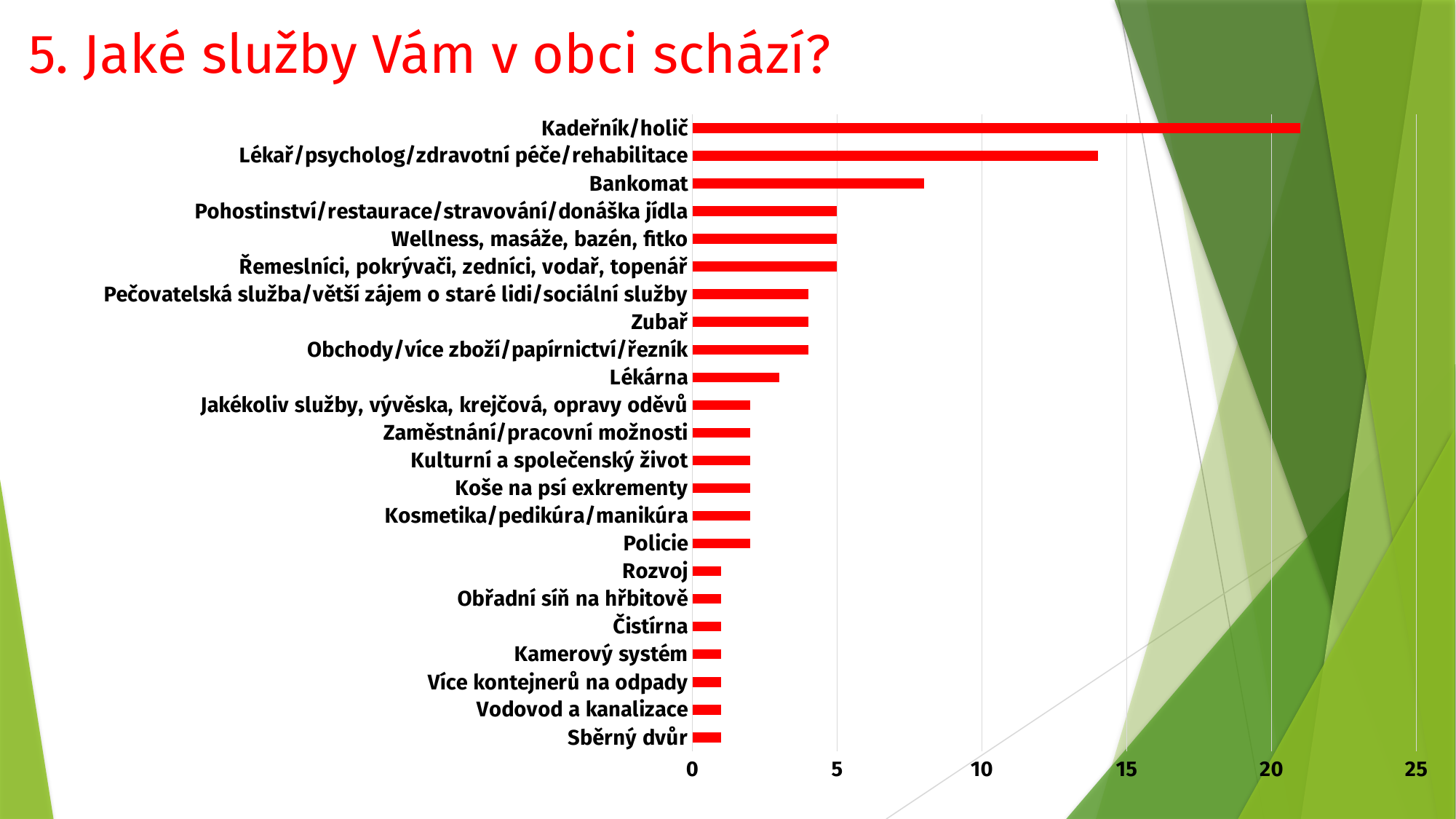

# 5. Jaké služby Vám v obci schází?

### Chart

| Category | Řada 1 |
|---|---|
| Sběrný dvůr | 1.0 |
| Vodovod a kanalizace | 1.0 |
| Více kontejnerů na odpady | 1.0 |
| Kamerový systém | 1.0 |
| Čistírna | 1.0 |
| Obřadní síň na hřbitově | 1.0 |
| Rozvoj | 1.0 |
| Policie | 2.0 |
| Kosmetika/pedikúra/manikúra | 2.0 |
| Koše na psí exkrementy | 2.0 |
| Kulturní a společenský život | 2.0 |
| Zaměstnání/pracovní možnosti | 2.0 |
| Jakékoliv služby, vývěska, krejčová, opravy oděvů | 2.0 |
| Lékárna | 3.0 |
| Obchody/více zboží/papírnictví/řezník | 4.0 |
| Zubař | 4.0 |
| Pečovatelská služba/větší zájem o staré lidi/sociální služby | 4.0 |
| Řemeslníci, pokrývači, zedníci, vodař, topenář | 5.0 |
| Wellness, masáže, bazén, fitko | 5.0 |
| Pohostinství/restaurace/stravování/donáška jídla | 5.0 |
| Bankomat | 8.0 |
| Lékař/psycholog/zdravotní péče/rehabilitace | 14.0 |
| Kadeřník/holič | 21.0 |